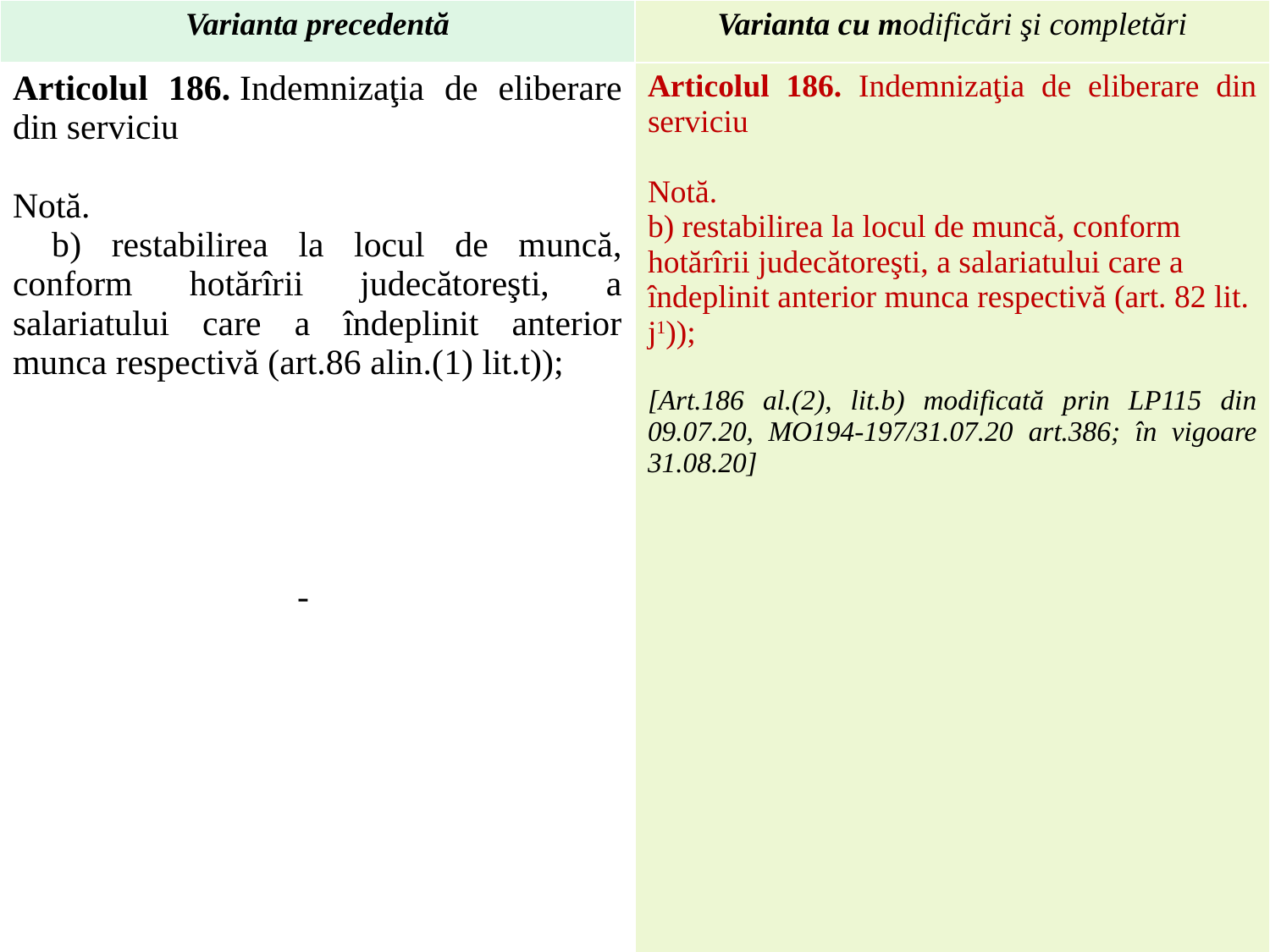

| Varianta precedentă | Varianta cu modificări şi completări |
| --- | --- |
| Articolul 186. Indemnizaţia de eliberare din serviciu Notă.   b) restabilirea la locul de muncă, conform hotărîrii judecătoreşti, a salariatului care a îndeplinit anterior munca respectivă (art.86 alin.(1) lit.t)); - | Articolul 186. Indemnizaţia de eliberare din serviciu Notă. b) restabilirea la locul de muncă, conform hotărîrii judecătoreşti, a salariatului care a îndeplinit anterior munca respectivă (art. 82 lit. j1)); [Art.186 al.(2), lit.b) modificată prin LP115 din 09.07.20, MO194-197/31.07.20 art.386; în vigoare 31.08.20] |